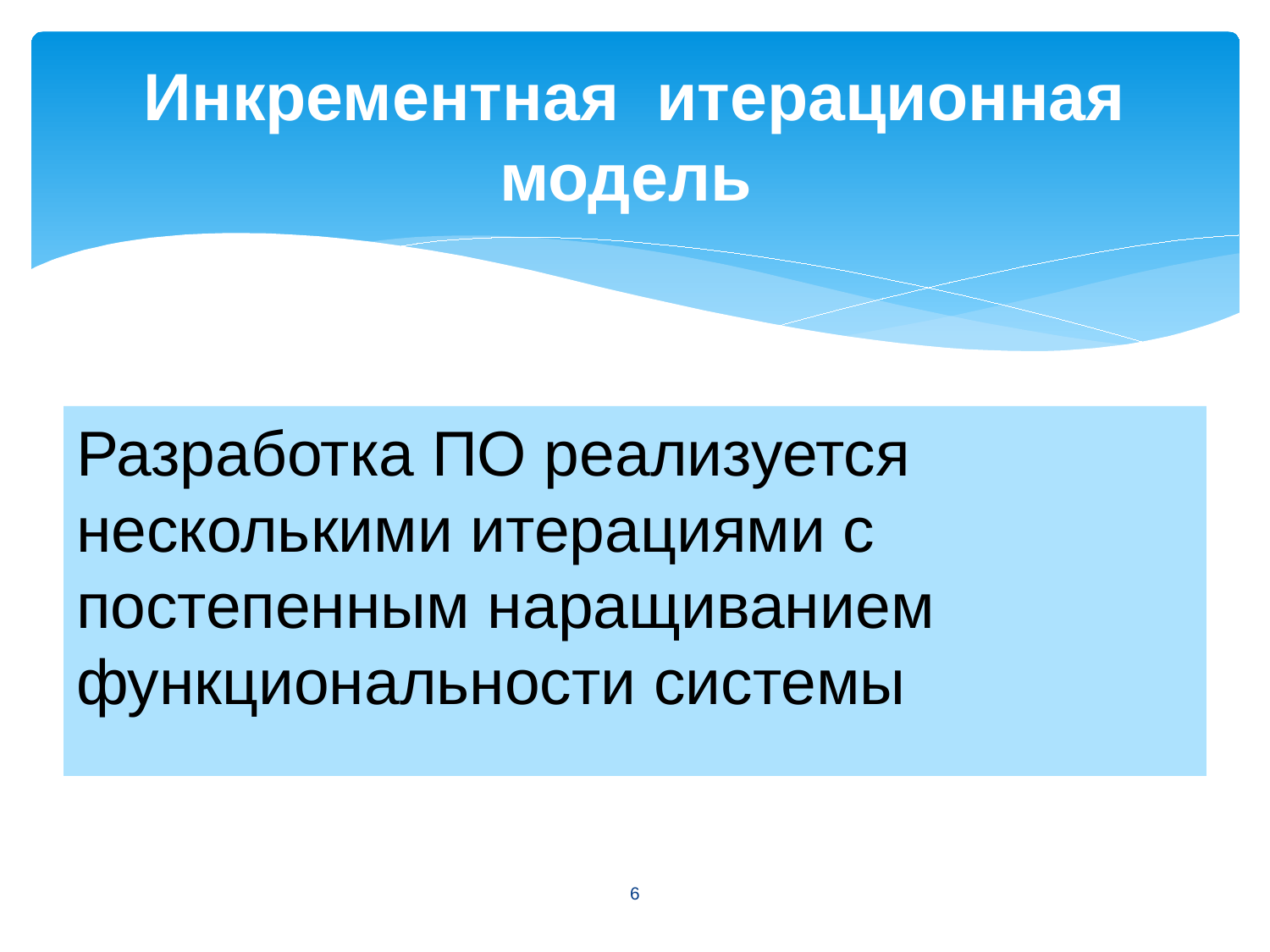

# Инкрементная  итерационная модель
Разработка ПО реализуется несколькими итерациями с постепенным наращиванием функциональности системы
6